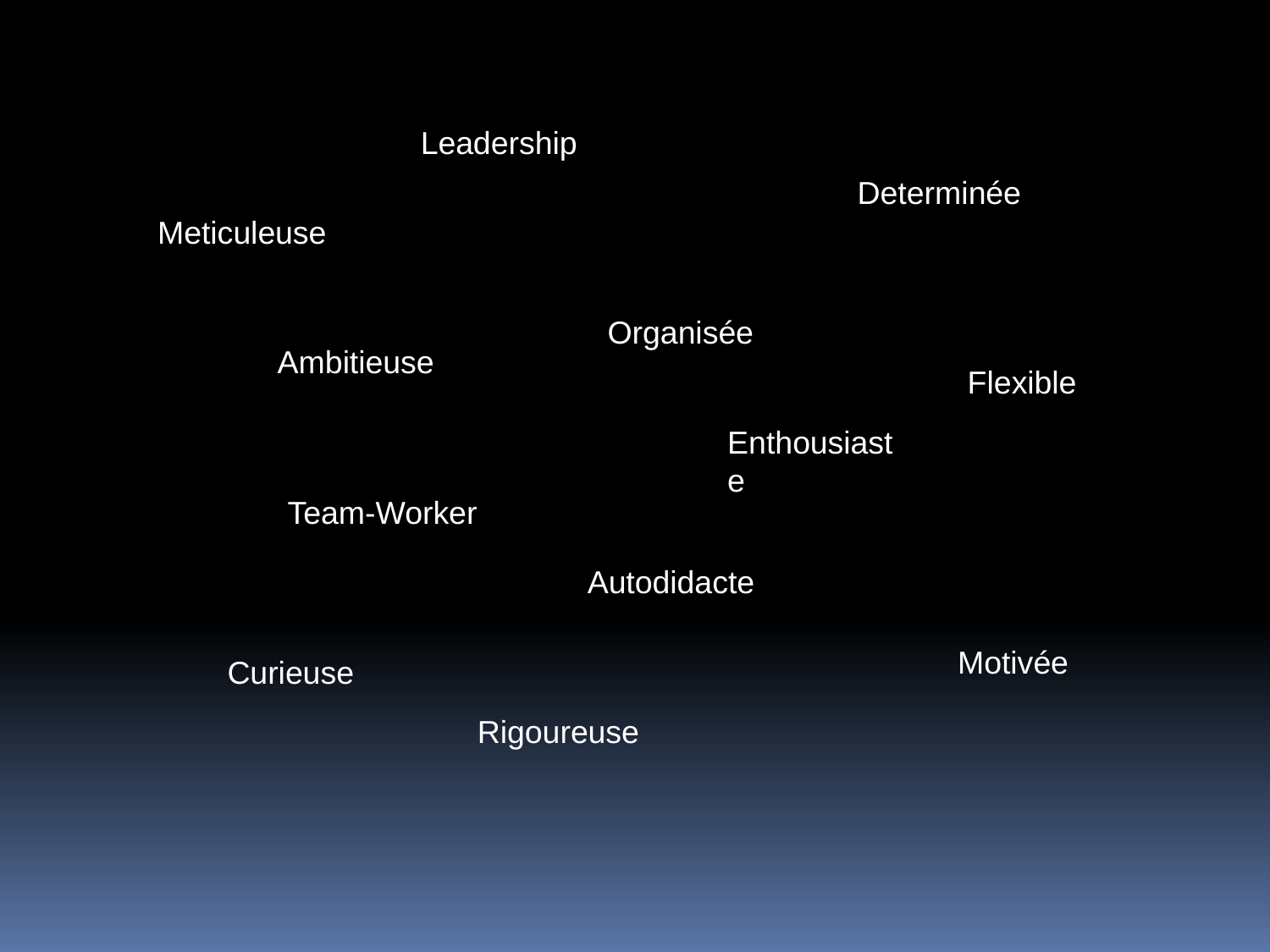

Leadership
Determinée
Meticuleuse
Organisée
Ambitieuse
Flexible
Enthousiaste
Team-Worker
Autodidacte
Motivée
Curieuse
Rigoureuse